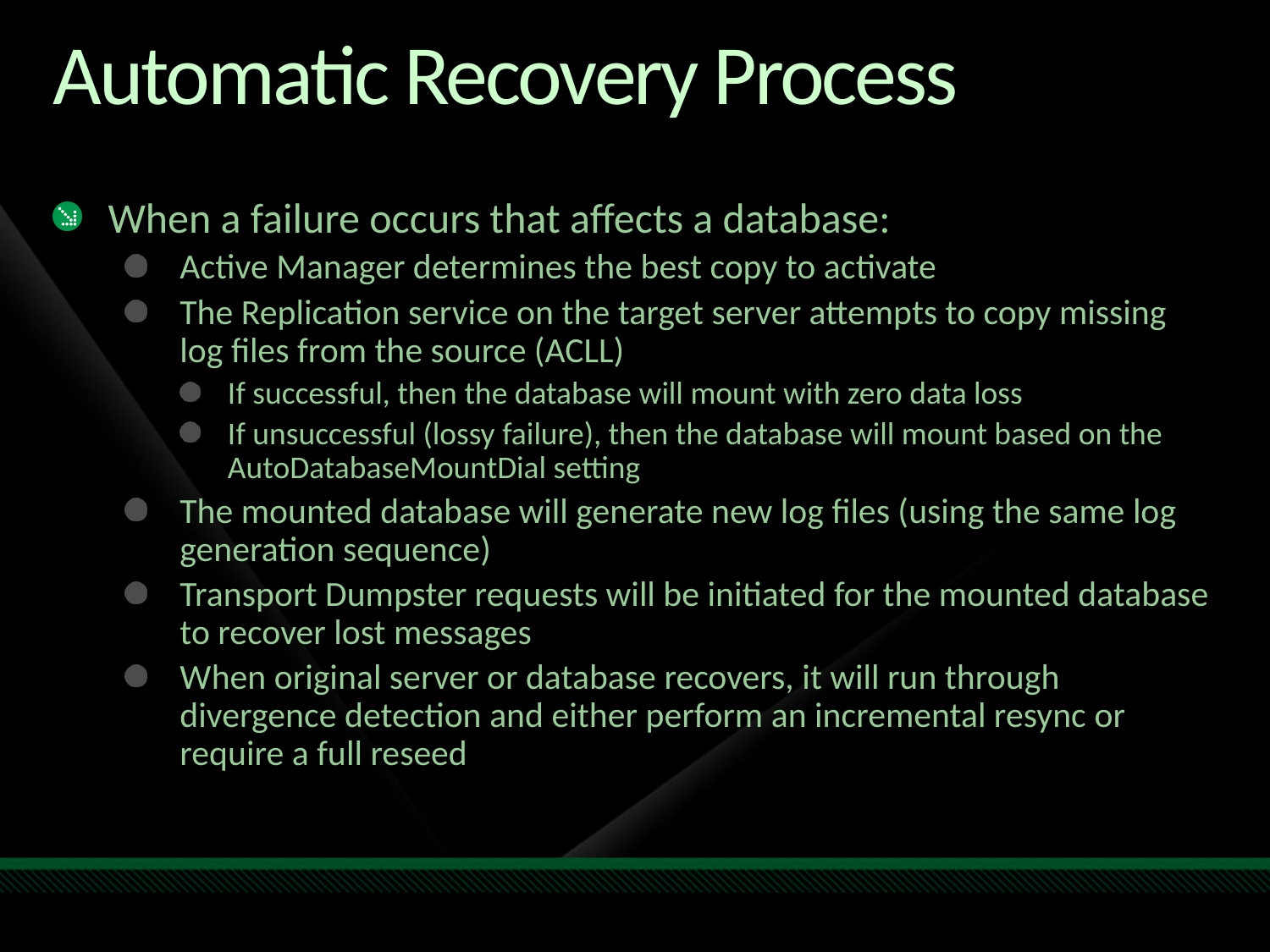

# Automatic Recovery Process
When a failure occurs that affects a database:
Active Manager determines the best copy to activate
The Replication service on the target server attempts to copy missing log files from the source (ACLL)
If successful, then the database will mount with zero data loss
If unsuccessful (lossy failure), then the database will mount based on the AutoDatabaseMountDial setting
The mounted database will generate new log files (using the same log generation sequence)
Transport Dumpster requests will be initiated for the mounted database to recover lost messages
When original server or database recovers, it will run through divergence detection and either perform an incremental resync or require a full reseed